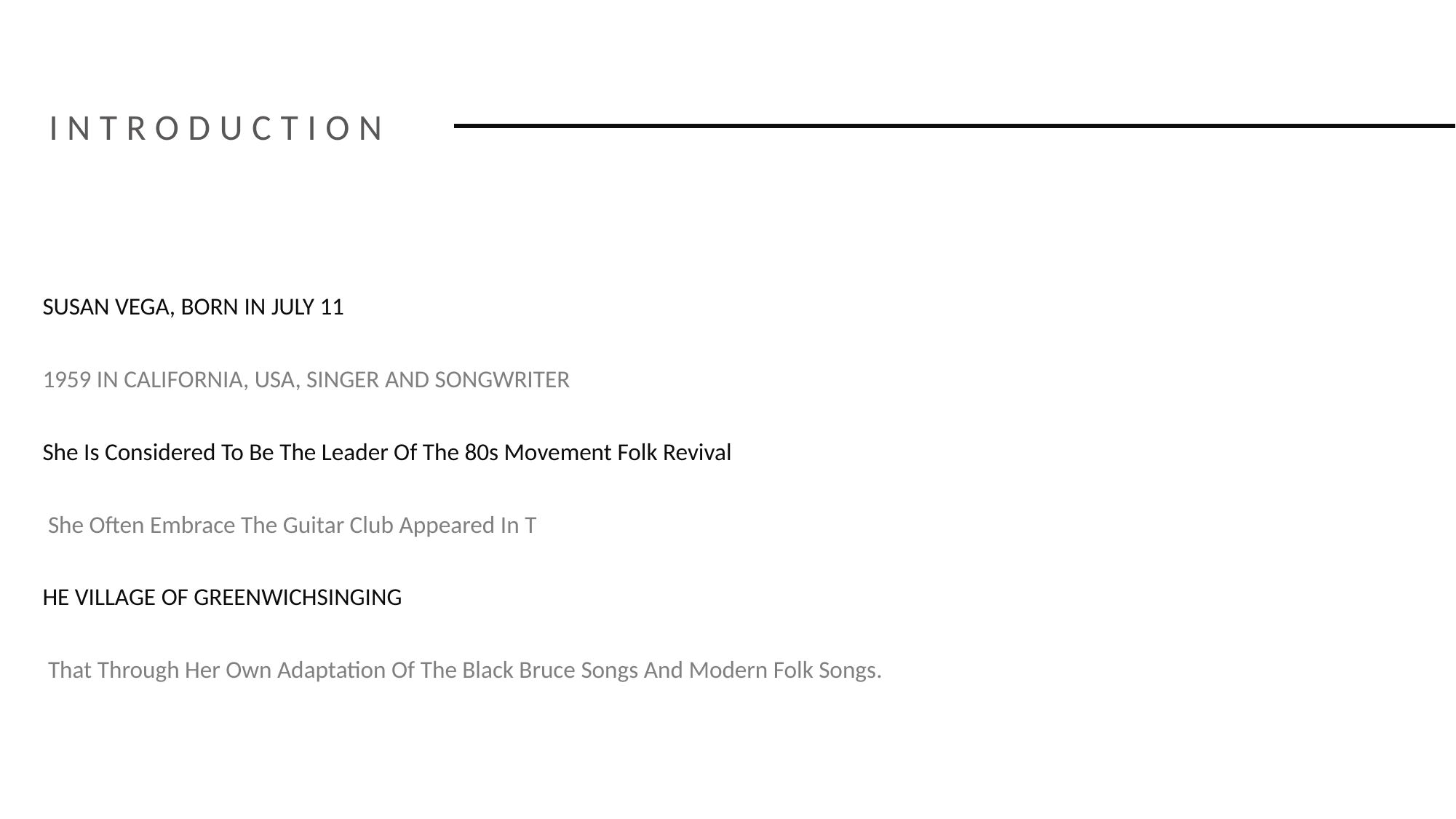

INTRODUCTION
SUSAN VEGA, BORN IN JULY 11
1959 IN CALIFORNIA, USA, SINGER AND SONGWRITER
She Is Considered To Be The Leader Of The 80s Movement Folk Revival
 She Often Embrace The Guitar Club Appeared In T
HE VILLAGE OF GREENWICHSINGING
 That Through Her Own Adaptation Of The Black Bruce Songs And Modern Folk Songs.